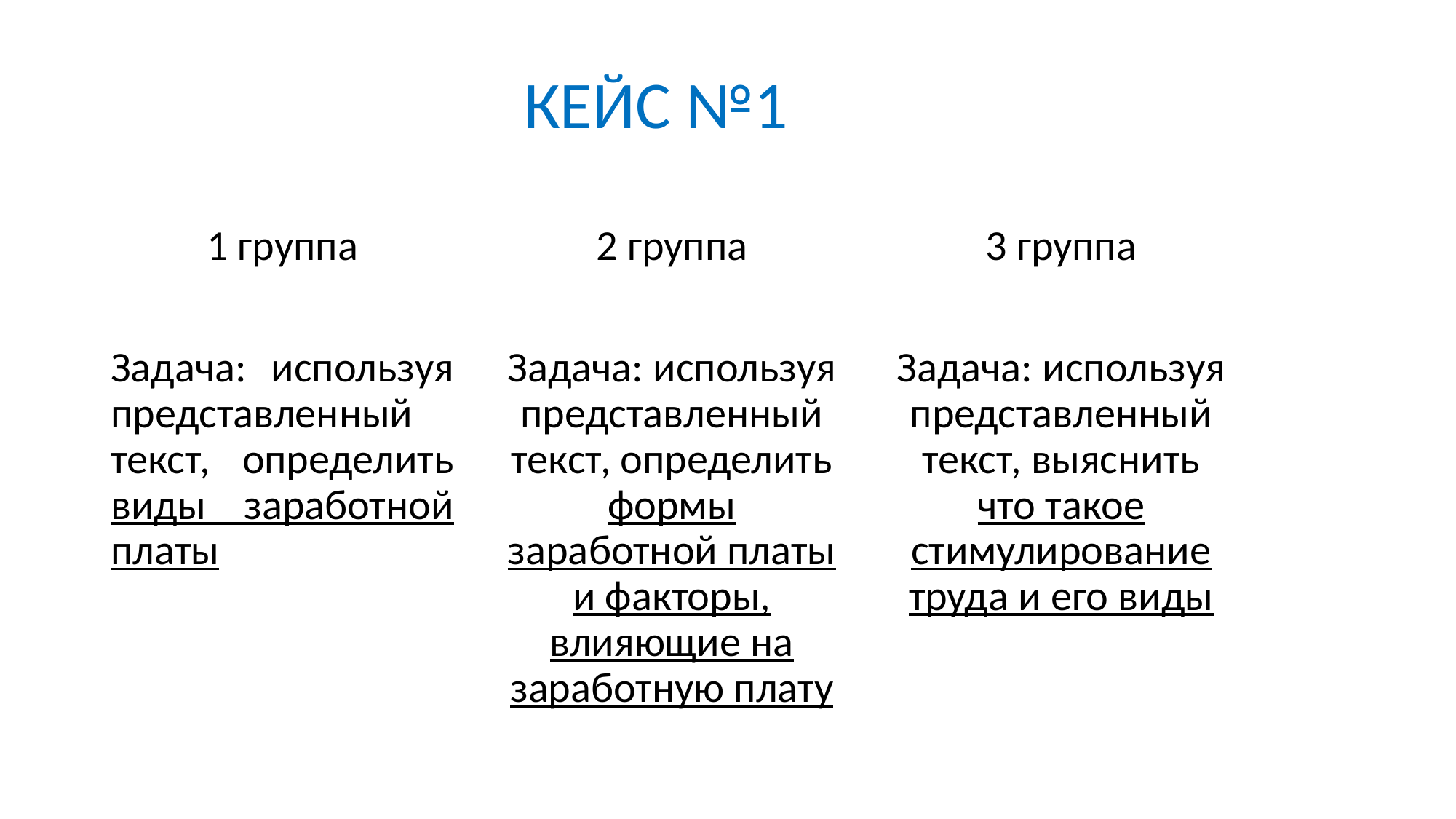

# КЕЙС №1
1 группа

Задача: используя представленный текст, определить виды заработной платы
2 группа

Задача: используя представленный текст, определить формы заработной платы и факторы, влияющие на заработную плату

3 группа

Задача: используя представленный текст, выяснить что такое стимулирование труда и его виды